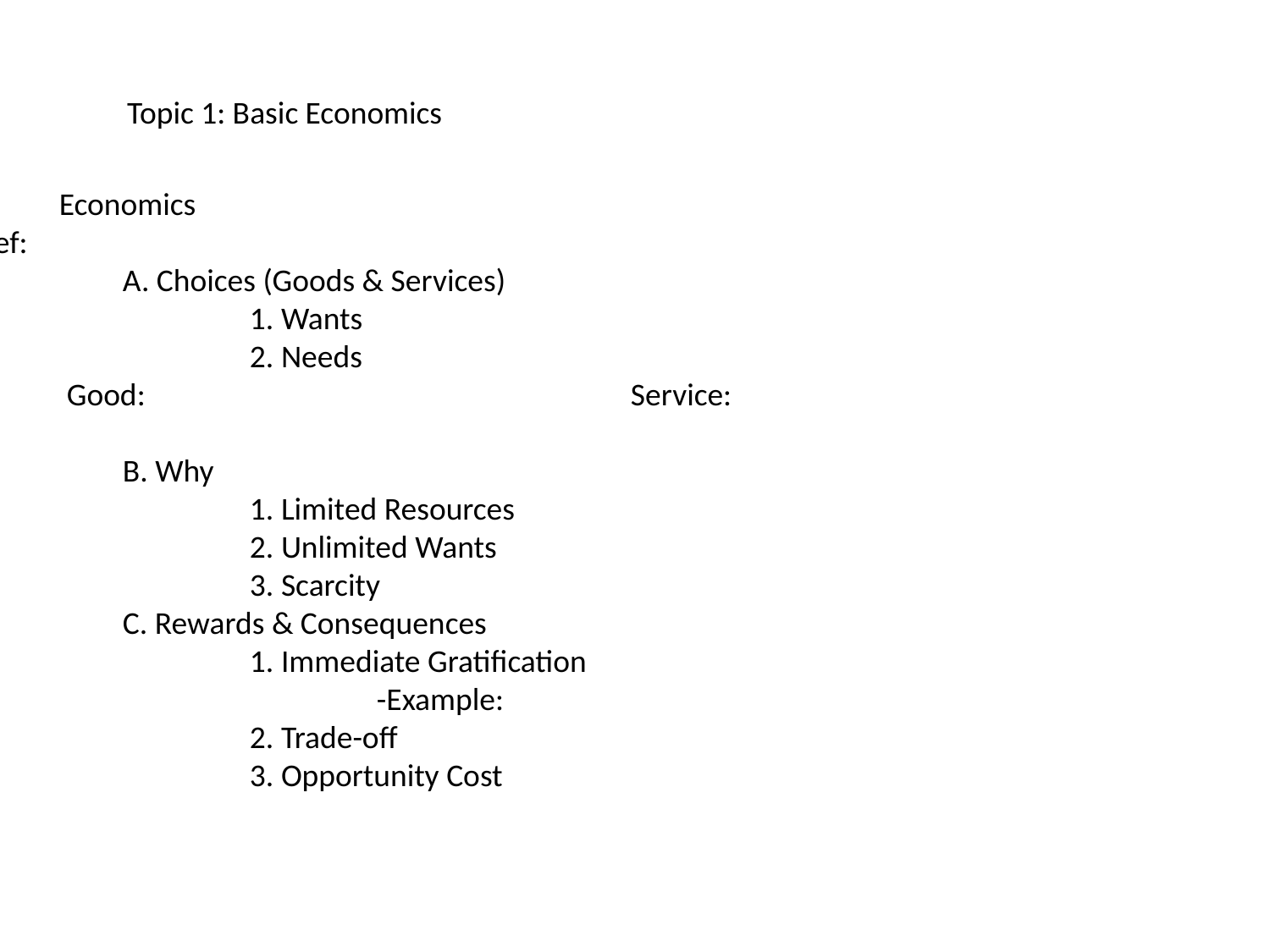

Topic 1: Basic Economics

Economics
Def:
	A. Choices (Goods & Services)
		1. Wants
		2. Needs
    Good:				Service:

	B. Why
		1. Limited Resources
		2. Unlimited Wants
		3. Scarcity
	C. Rewards & Consequences
		1. Immediate Gratification
			-Example:
		2. Trade-off
		3. Opportunity Cost